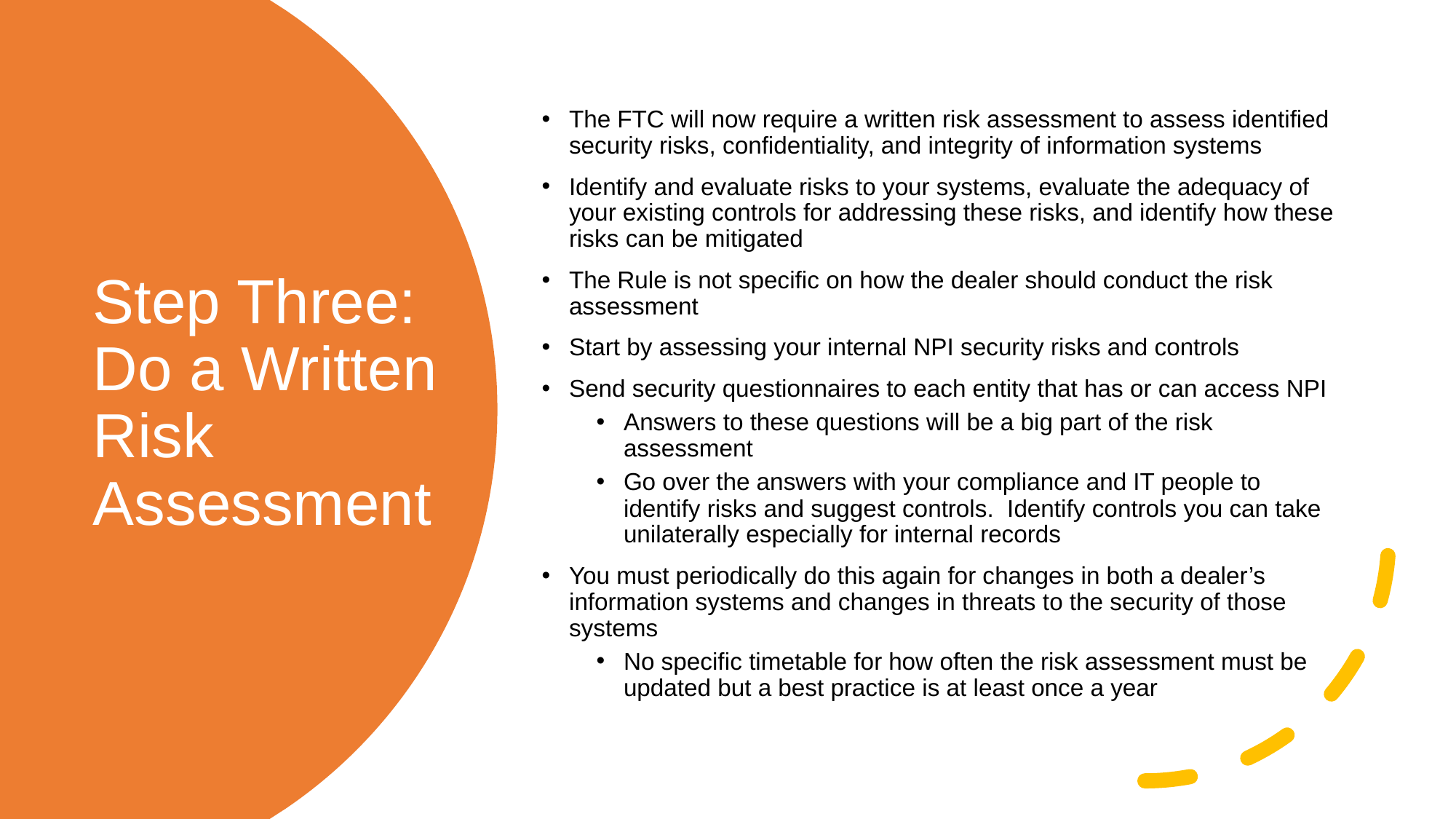

The FTC will now require a written risk assessment to assess identified security risks, confidentiality, and integrity of information systems
Identify and evaluate risks to your systems, evaluate the adequacy of your existing controls for addressing these risks, and identify how these risks can be mitigated
The Rule is not specific on how the dealer should conduct the risk assessment
Start by assessing your internal NPI security risks and controls
Send security questionnaires to each entity that has or can access NPI
Answers to these questions will be a big part of the risk assessment
Go over the answers with your compliance and IT people to identify risks and suggest controls.  Identify controls you can take unilaterally especially for internal records
You must periodically do this again for changes in both a dealer’s information systems and changes in threats to the security of those systems
No specific timetable for how often the risk assessment must be updated but a best practice is at least once a year
# Step Three: Do a Written Risk Assessment